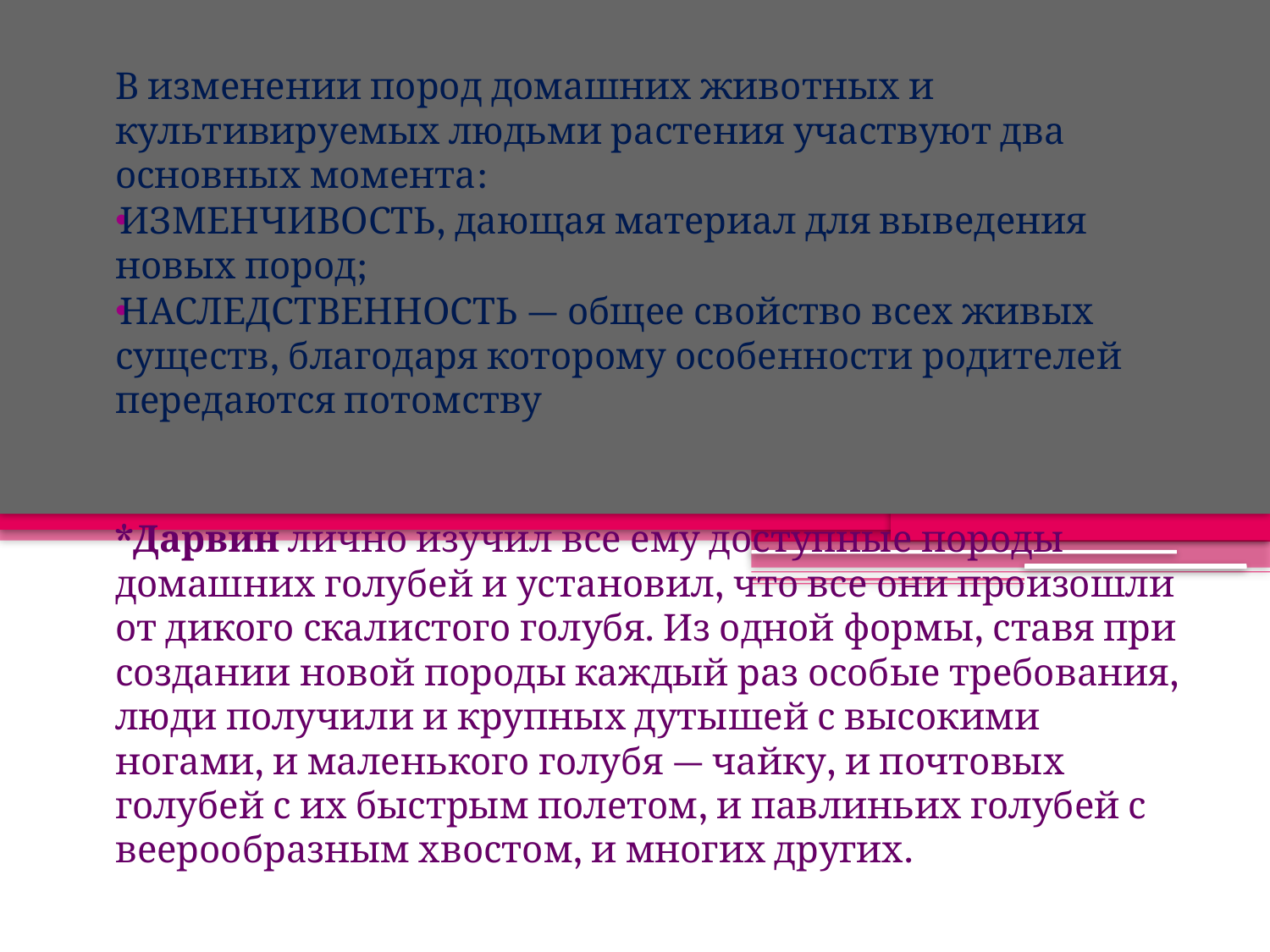

# Материал для отбора
В изменении пород домашних животных и культивируемых людьми растения участвуют два основных момента:
ИЗМЕНЧИВОСТЬ, дающая материал для выведения новых пород;
НАСЛЕДСТВЕННОСТЬ — общее свойство всех живых существ, благодаря которому особенности родителей передаются потомству

*Дарвин лично изучил все ему доступные породы домашних голубей и установил, что все они произошли от дикого скалистого голубя. Из одной формы, ставя при создании новой породы каждый раз особые требования, люди получили и крупных дутышей с высокими ногами, и маленького голубя — чайку, и почтовых голубей с их быстрым полетом, и павлиньих голубей с вееро­образным хвостом, и многих других.